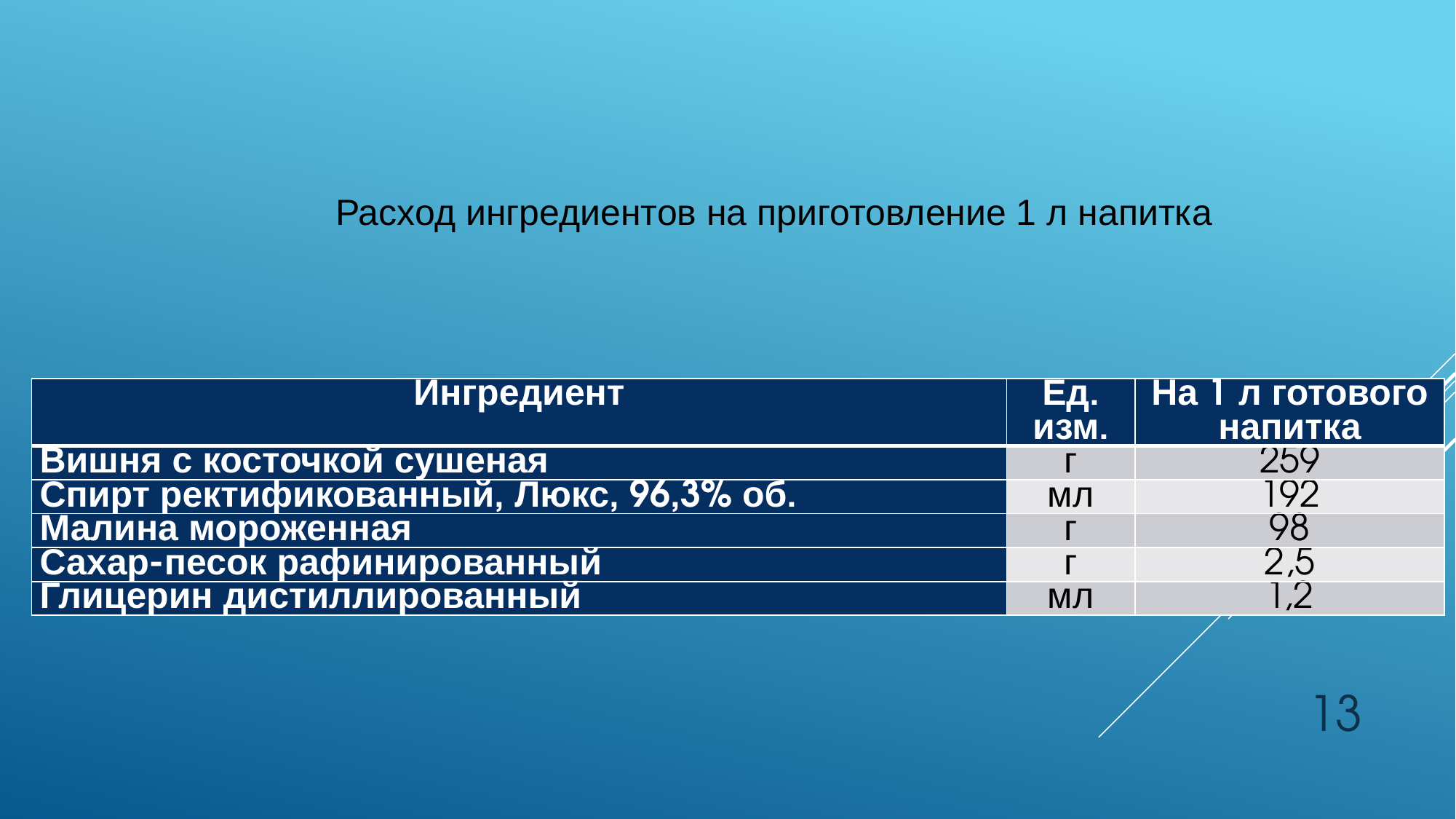

Расход ингредиентов на приготовление 1 л напитка
| Ингредиент | Ед. изм. | На 1 л готового напитка |
| --- | --- | --- |
| Вишня с косточкой сушеная | г | 259 |
| Спирт ректификованный, Люкс, 96,3% об. | мл | 192 |
| Малина мороженная | г | 98 |
| Сахар-песок рафинированный | г | 2,5 |
| Глицерин дистиллированный | мл | 1,2 |
13